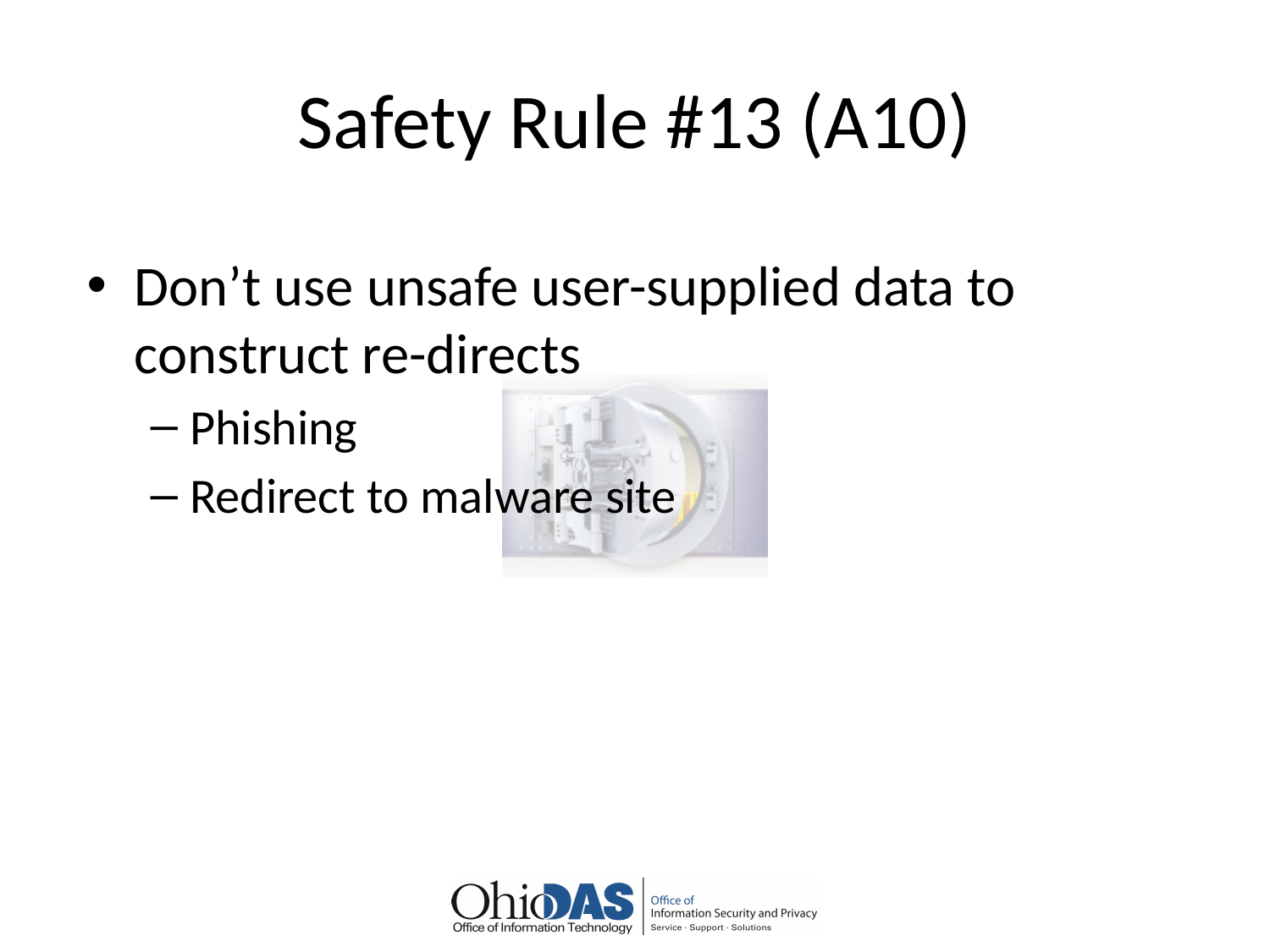

# Safety Rule #13 (A10)
Don’t use unsafe user-supplied data to construct re-directs
Phishing
Redirect to malware site